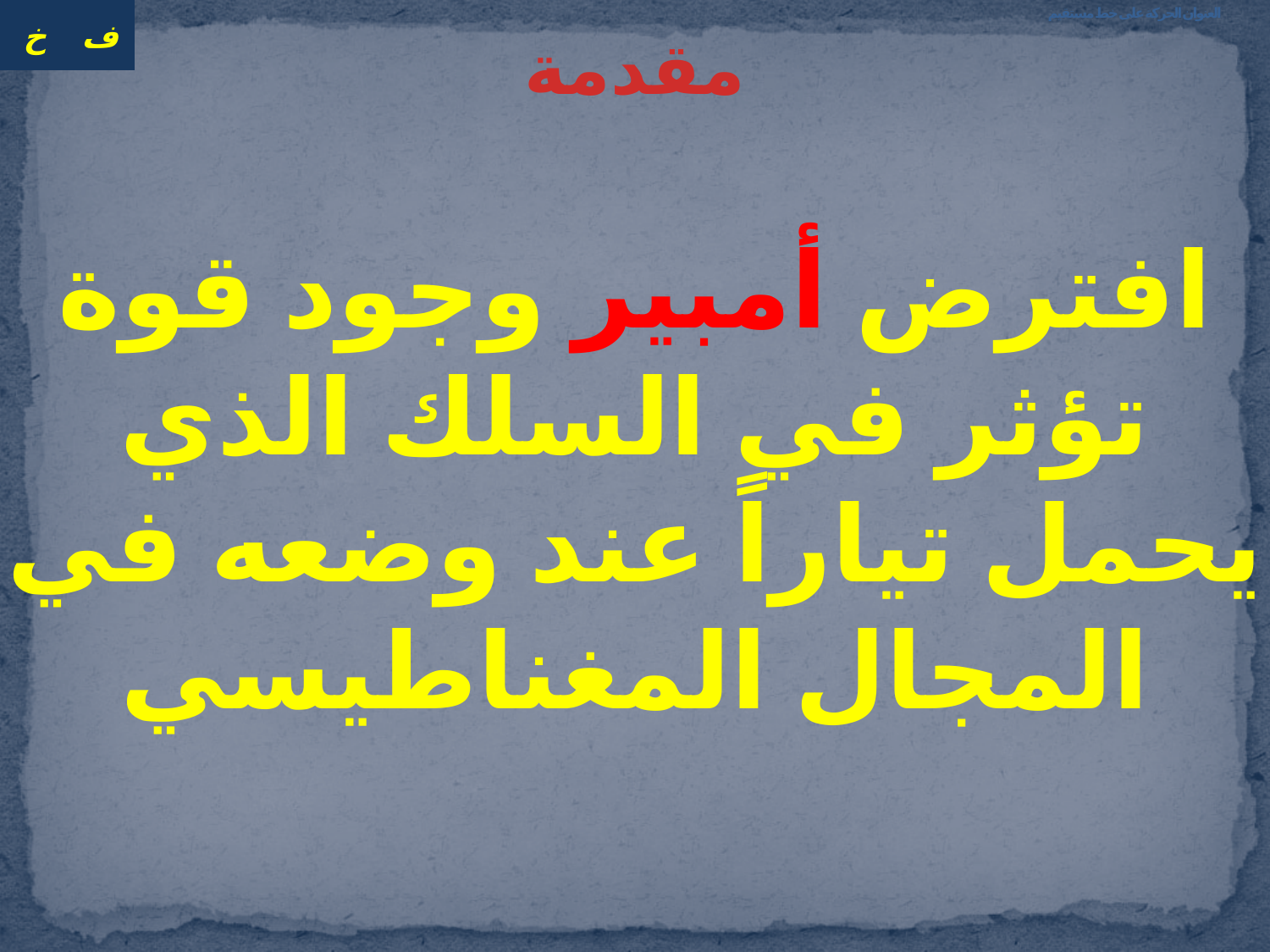

# العنوان الحركة على خط مستقيم
مقدمة
افترض أمبير وجود قوة تؤثر في السلك الذي يحمل تياراً عند وضعه في المجال المغناطيسي